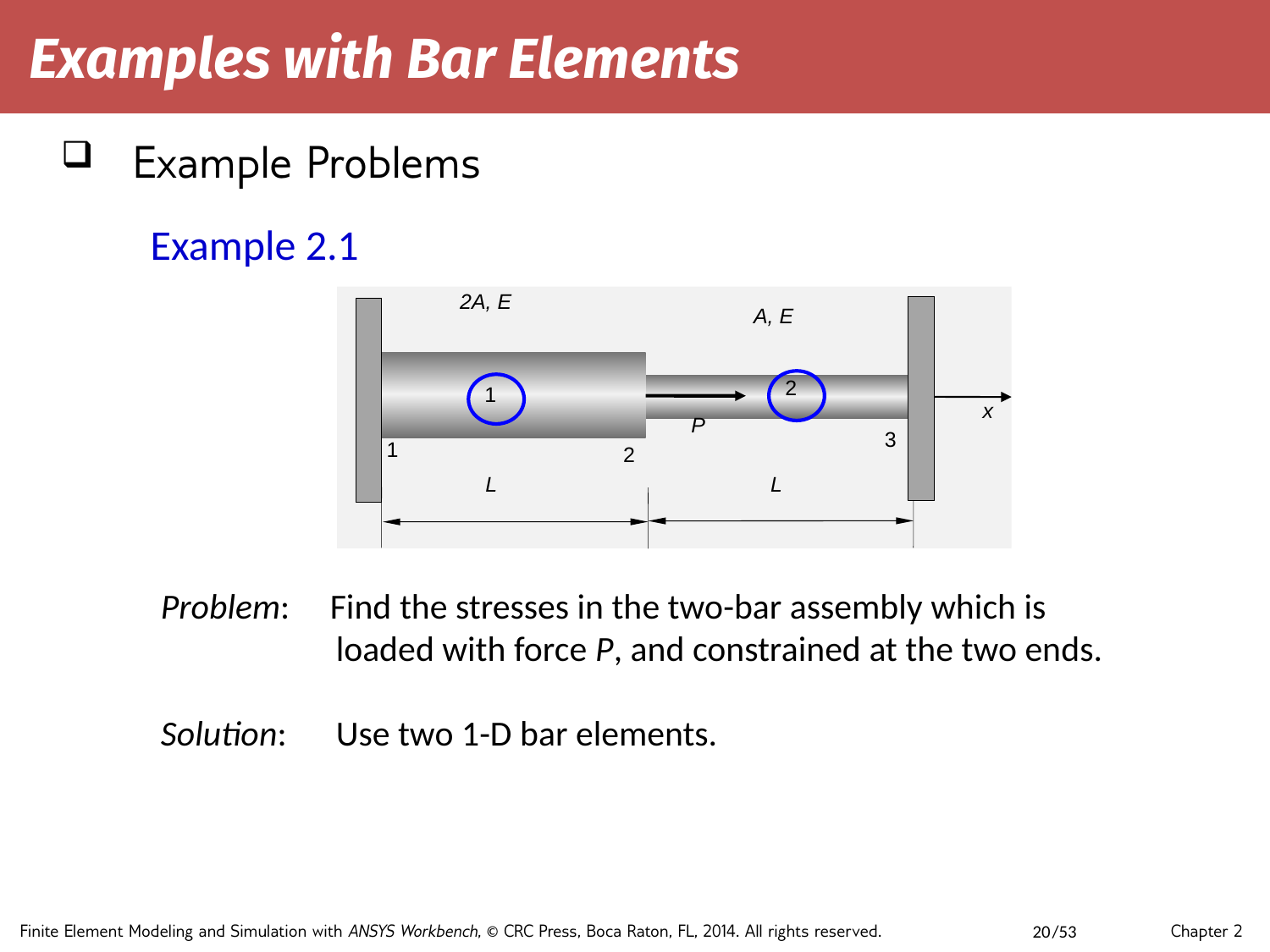

Examples with Bar Elements

Example Problems
Example 2.1

2A, E
A, E

2

1

x

P
3
1
2
L
L

Problem:     Find the stresses in the two-bar assembly which is 	      loaded with force P, and constrained at the two ends.

Solution:	      Use two 1-D bar elements.
20